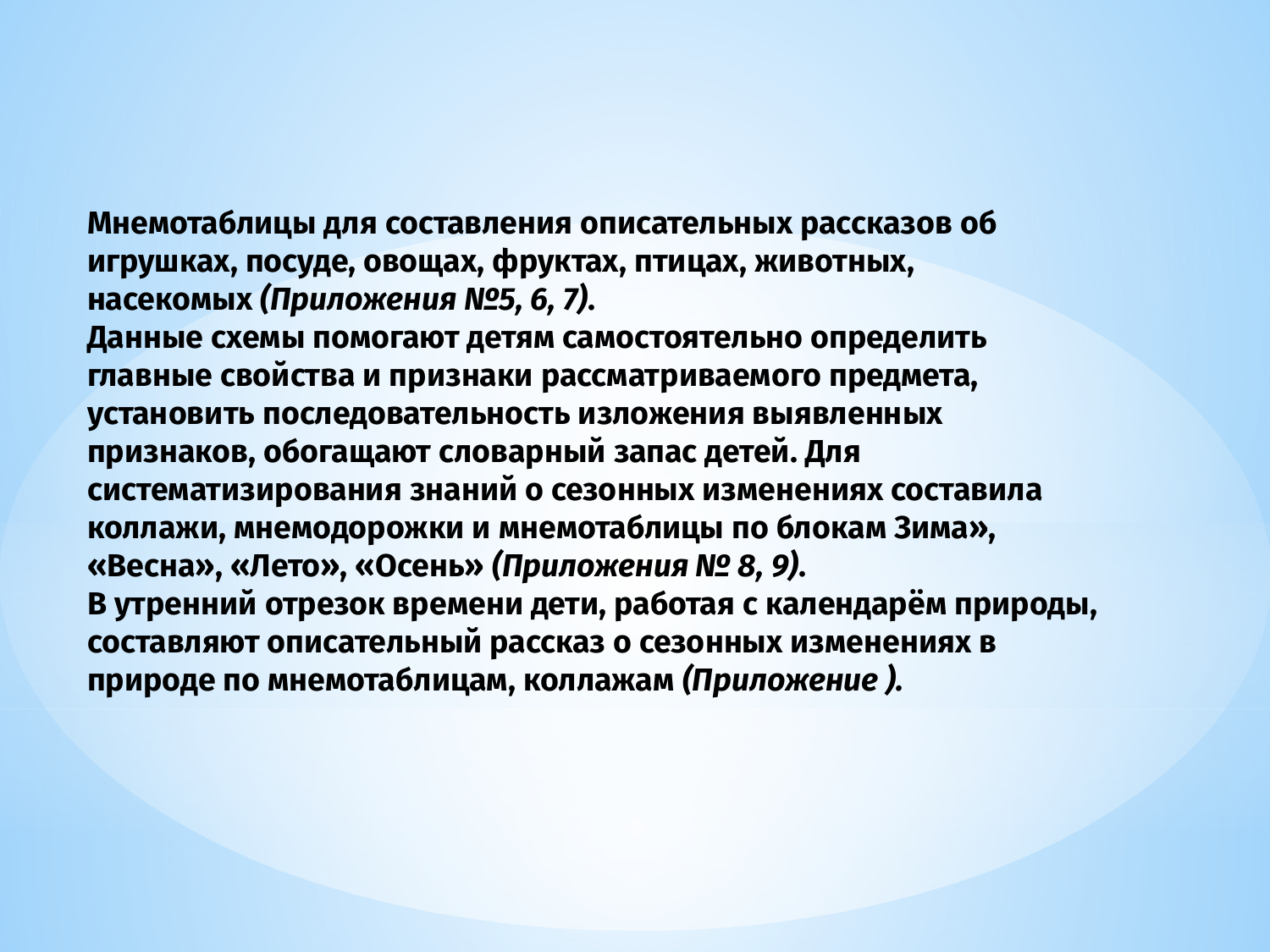

Мнемотаблицы для составления описательных рассказов об игрушках, посуде, овощах, фруктах, птицах, животных, насекомых (Приложения №5, 6, 7).
Данные схемы помогают детям самостоятельно определить главные свойства и признаки рассматриваемого предмета, установить последовательность изложения выявленных признаков, обогащают словарный запас детей. Для систематизирования знаний о сезонных изменениях составила коллажи, мнемодорожки и мнемотаблицы по блокам Зима», «Весна», «Лето», «Осень» (Приложения № 8, 9).
В утренний отрезок времени дети, работая с календарём природы, составляют описательный рассказ о сезонных изменениях в природе по мнемотаблицам, коллажам (Приложение ).